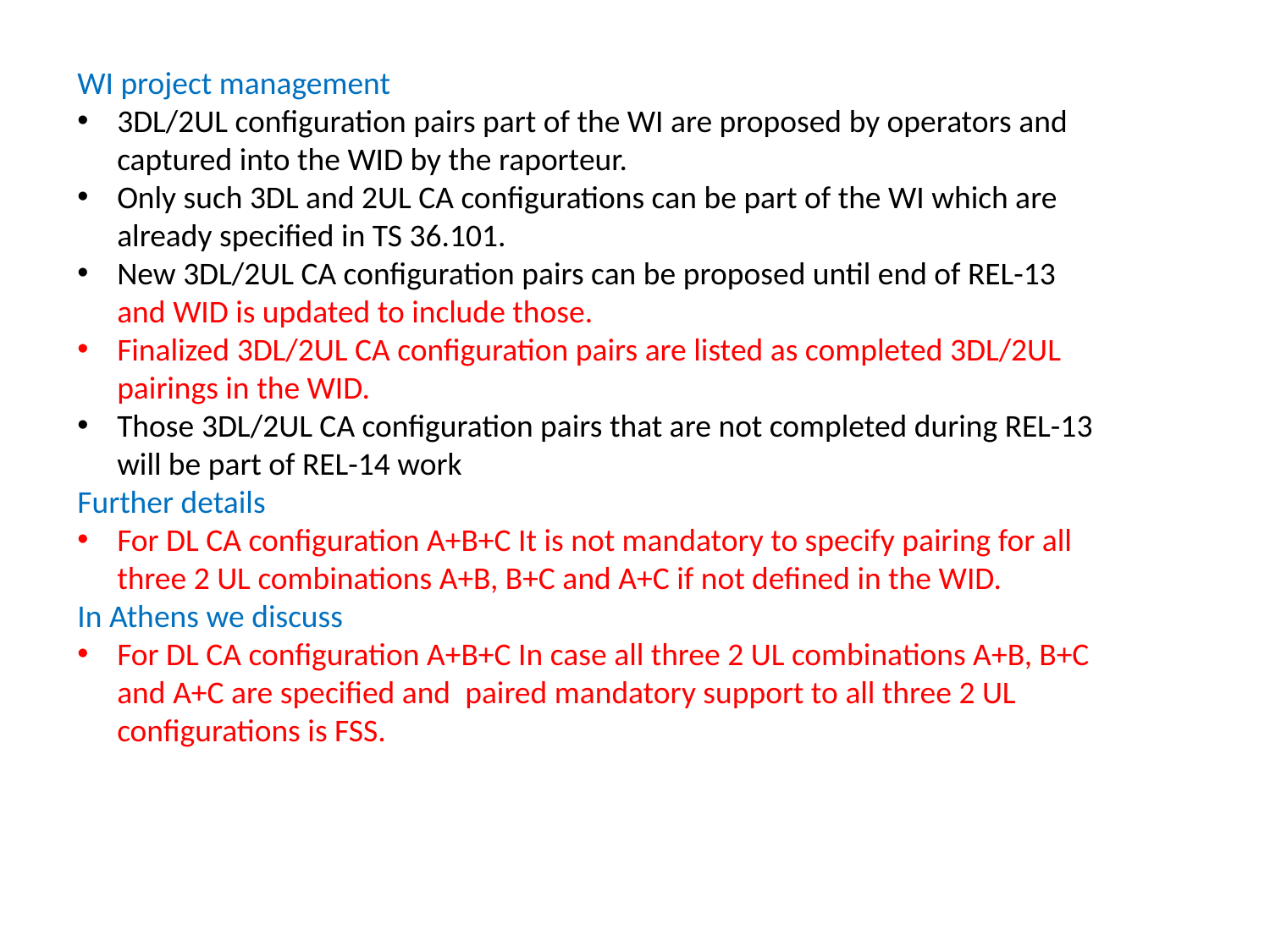

WI project management
3DL/2UL configuration pairs part of the WI are proposed by operators and captured into the WID by the raporteur.
Only such 3DL and 2UL CA configurations can be part of the WI which are already specified in TS 36.101.
New 3DL/2UL CA configuration pairs can be proposed until end of REL-13 and WID is updated to include those.
Finalized 3DL/2UL CA configuration pairs are listed as completed 3DL/2UL pairings in the WID.
Those 3DL/2UL CA configuration pairs that are not completed during REL-13 will be part of REL-14 work
Further details
For DL CA configuration A+B+C It is not mandatory to specify pairing for all three 2 UL combinations A+B, B+C and A+C if not defined in the WID.
In Athens we discuss
For DL CA configuration A+B+C In case all three 2 UL combinations A+B, B+C and A+C are specified and  paired mandatory support to all three 2 UL configurations is FSS.